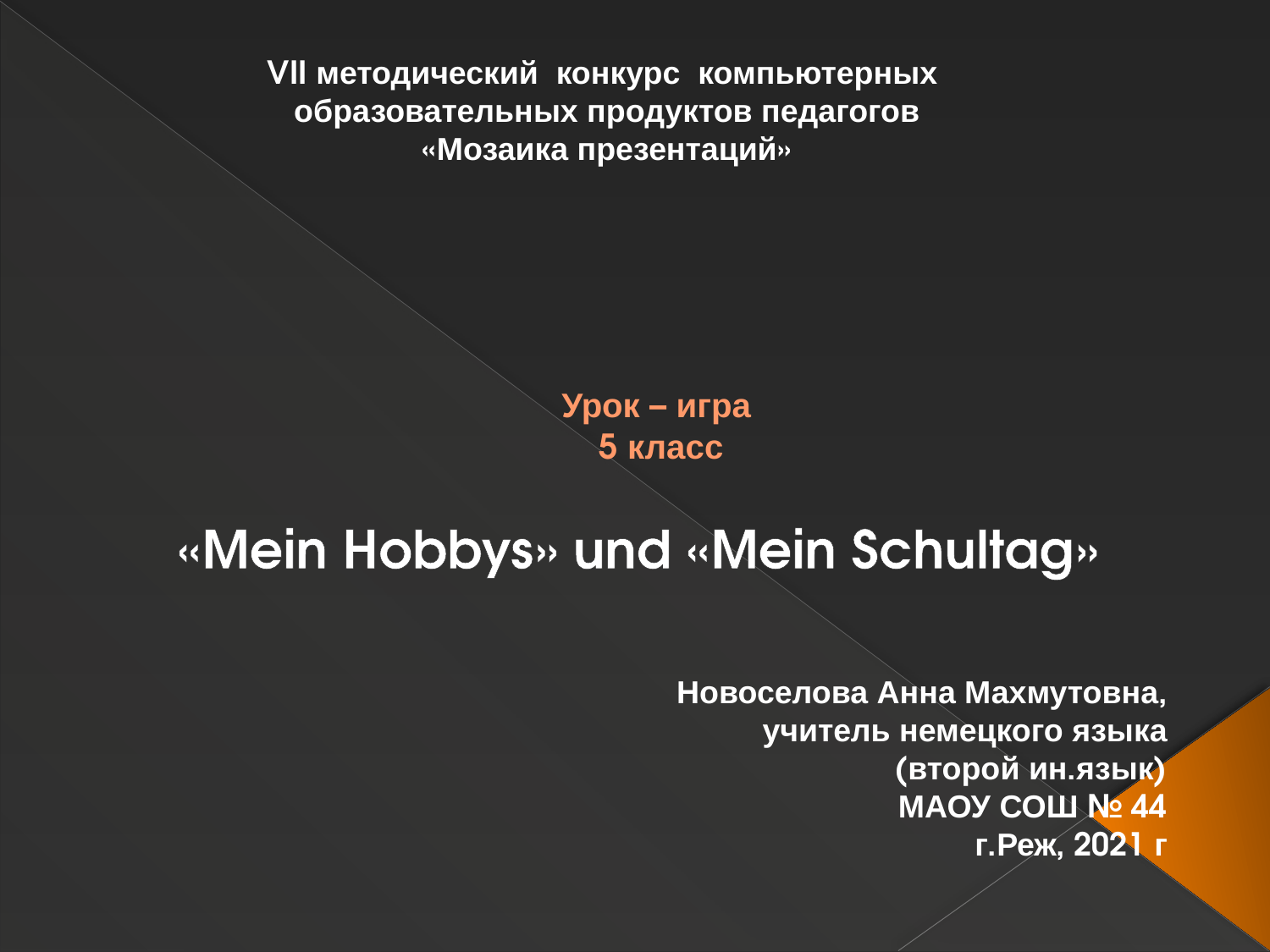

VII методический  конкурс  компьютерных
 образовательных продуктов педагогов
 «Мозаика презентаций»
# Урок – игра 5 класс

«Mein Hobbys» und «Mein Schultag»
Новоселова Анна Махмутовна,
учитель немецкого языка
 (второй ин.язык)
МАОУ СОШ № 44
 г.Реж, 2021 г